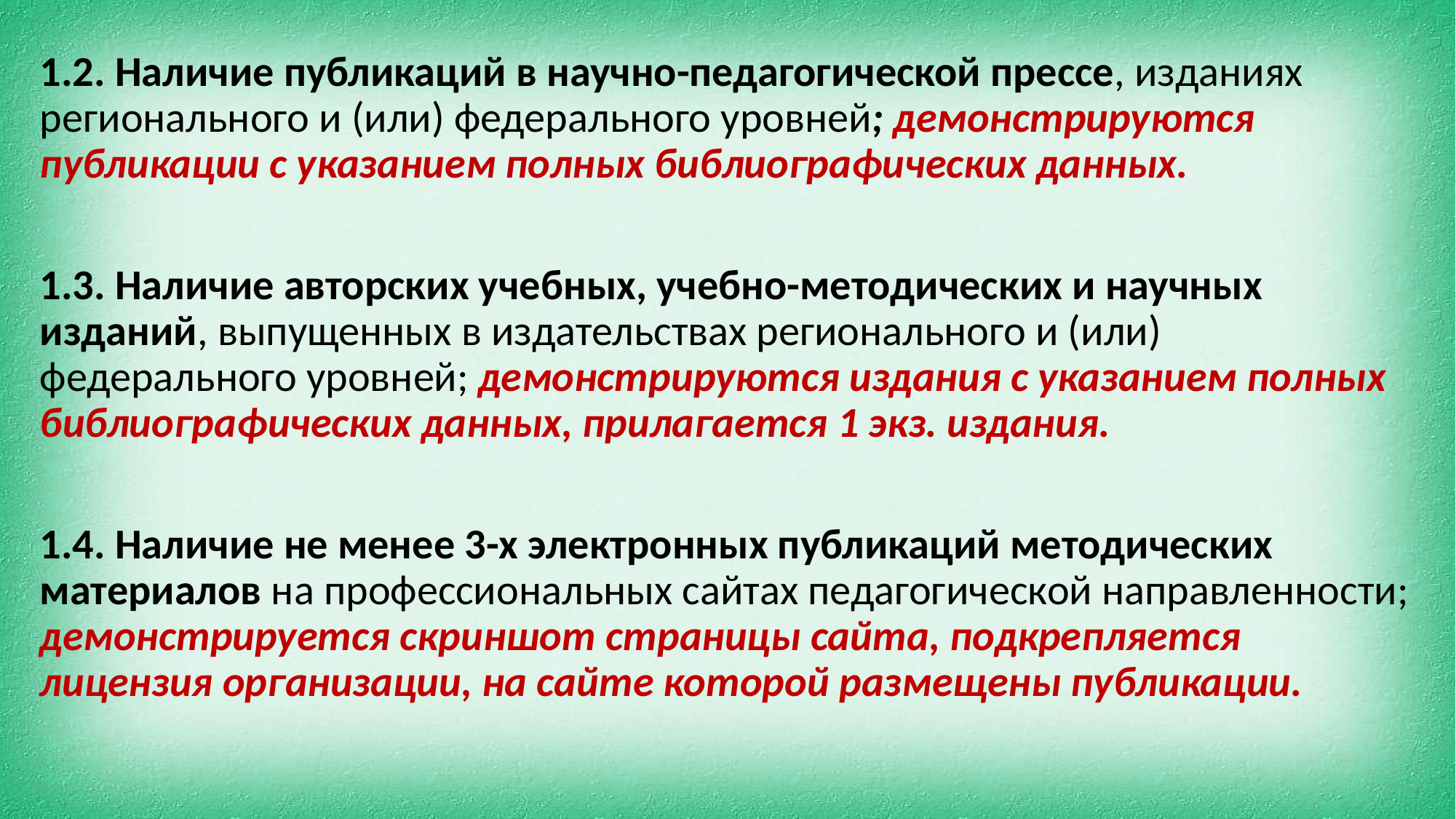

1.2. Наличие публикаций в научно-педагогической прессе, изданиях регионального и (или) федерального уровней; демонстрируются публикации с указанием полных библиографических данных.

1.3. Наличие авторских учебных, учебно-методических и научных изданий, выпущенных в издательствах регионального и (или) федерального уровней; демонстрируются издания с указанием полных библиографических данных, прилагается 1 экз. издания.

1.4. Наличие не менее 3-х электронных публикаций методических материалов на профессиональных сайтах педагогической направленности; демонстрируется скриншот страницы сайта, подкрепляется лицензия организации, на сайте которой размещены публикации.